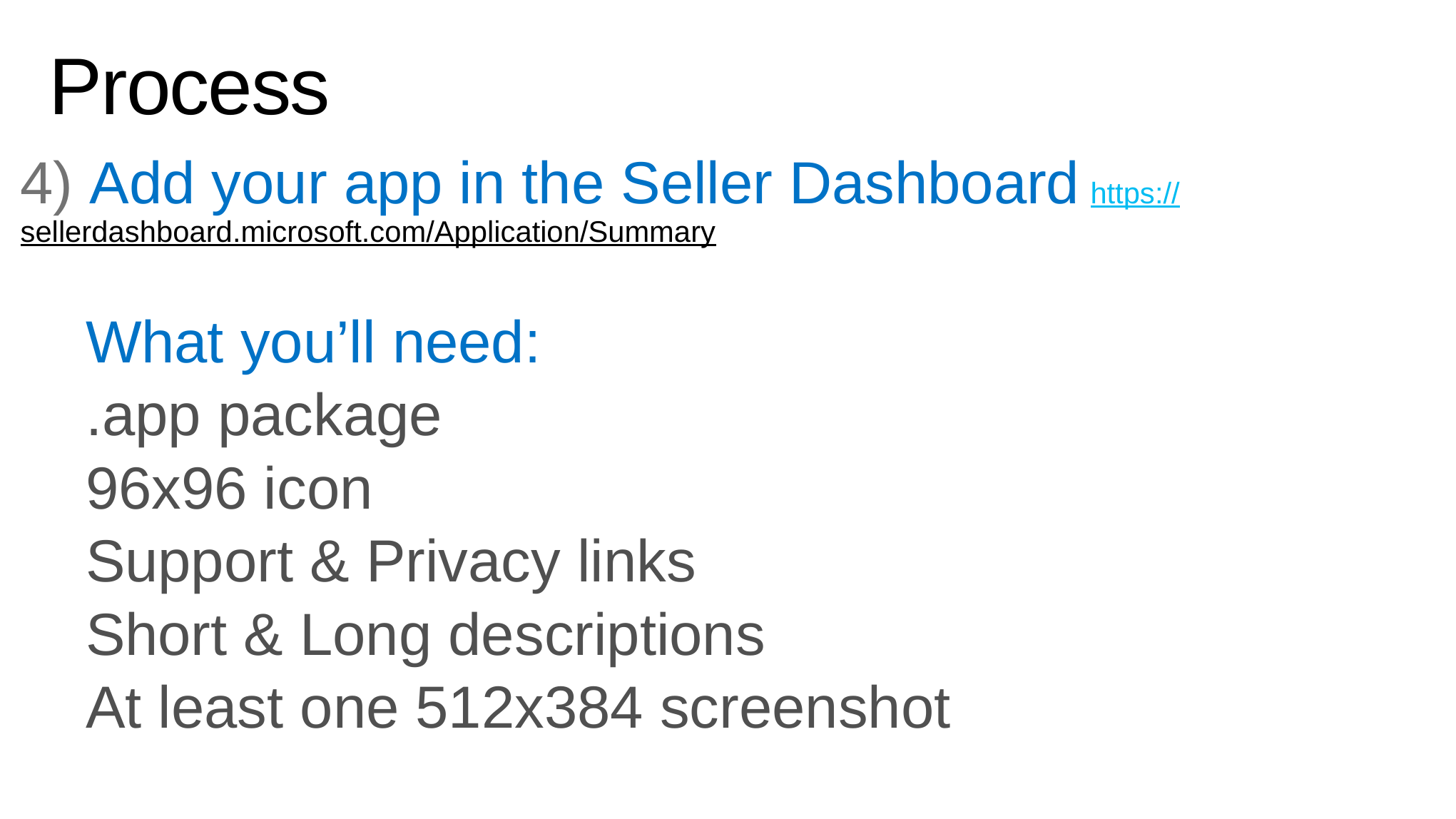

# Process
4) Add your app in the Seller Dashboard	https://sellerdashboard.microsoft.com/Application/Summary
What you’ll need:
.app package
96x96 icon
Support & Privacy links
Short & Long descriptions
At least one 512x384 screenshot